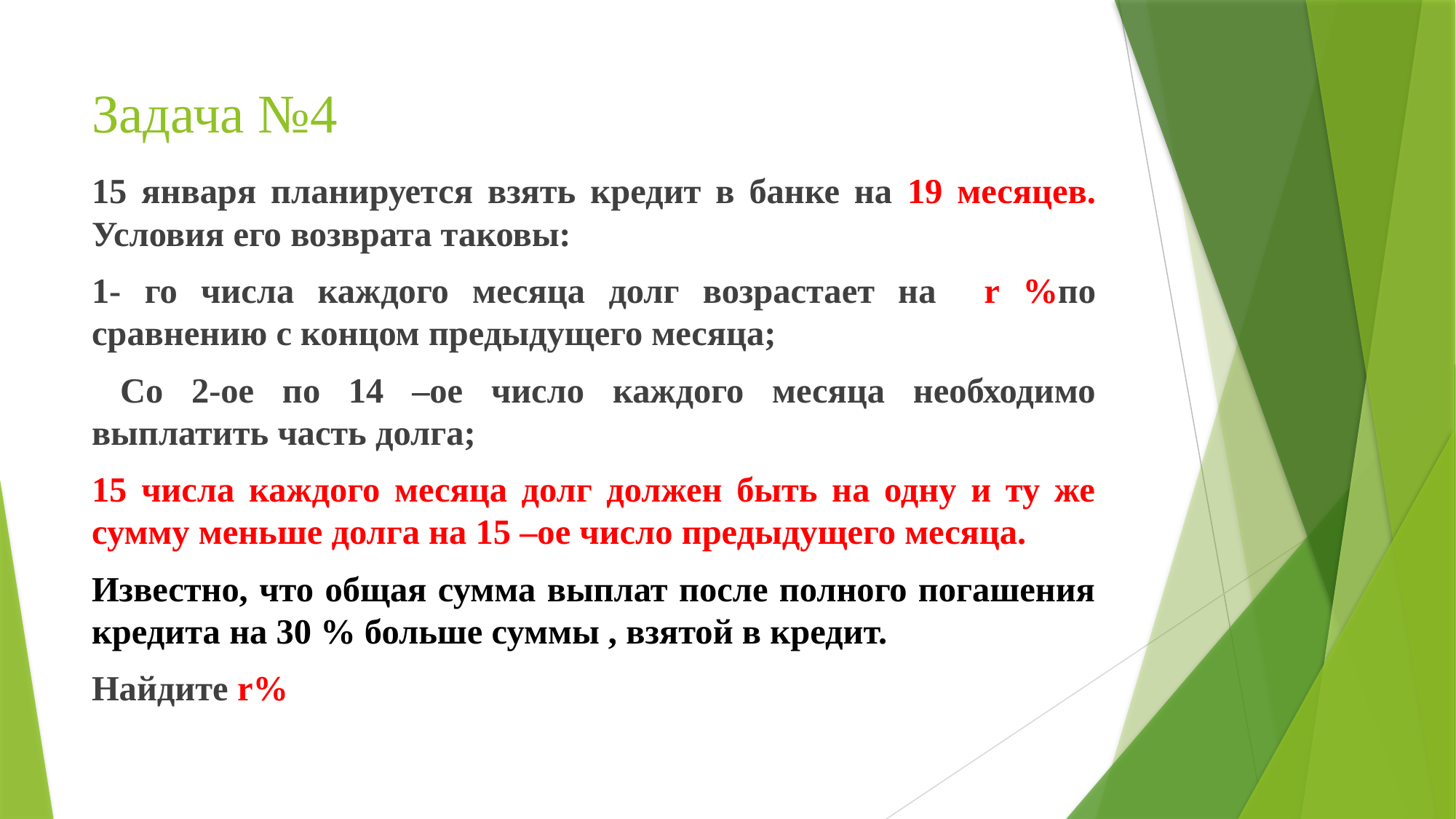

# Задача №4
15 января планируется взять кредит в банке на 19 месяцев. Условия его возврата таковы:
1- го числа каждого месяца долг возрастает на  r %по сравнению с концом предыдущего месяца;
 Со 2-ое по 14 –ое число каждого месяца необходимо выплатить часть долга;
15 числа каждого месяца долг должен быть на одну и ту же сумму меньше долга на 15 –ое число предыдущего месяца.
Известно, что общая сумма выплат после полного погашения кредита на 30 % больше суммы , взятой в кредит.
Найдите r%